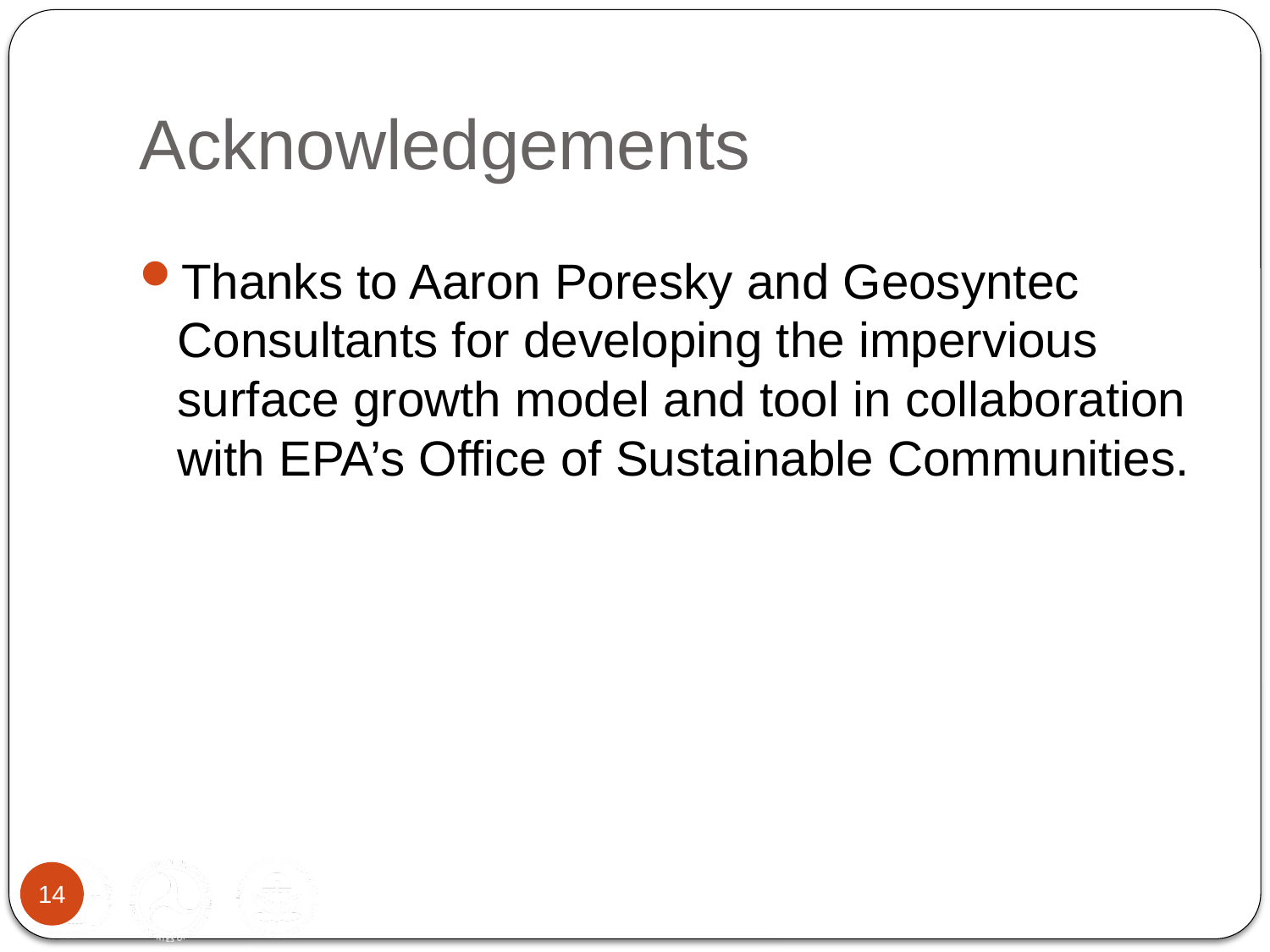

# Acknowledgements
Thanks to Aaron Poresky and Geosyntec Consultants for developing the impervious surface growth model and tool in collaboration with EPA’s Office of Sustainable Communities.
14